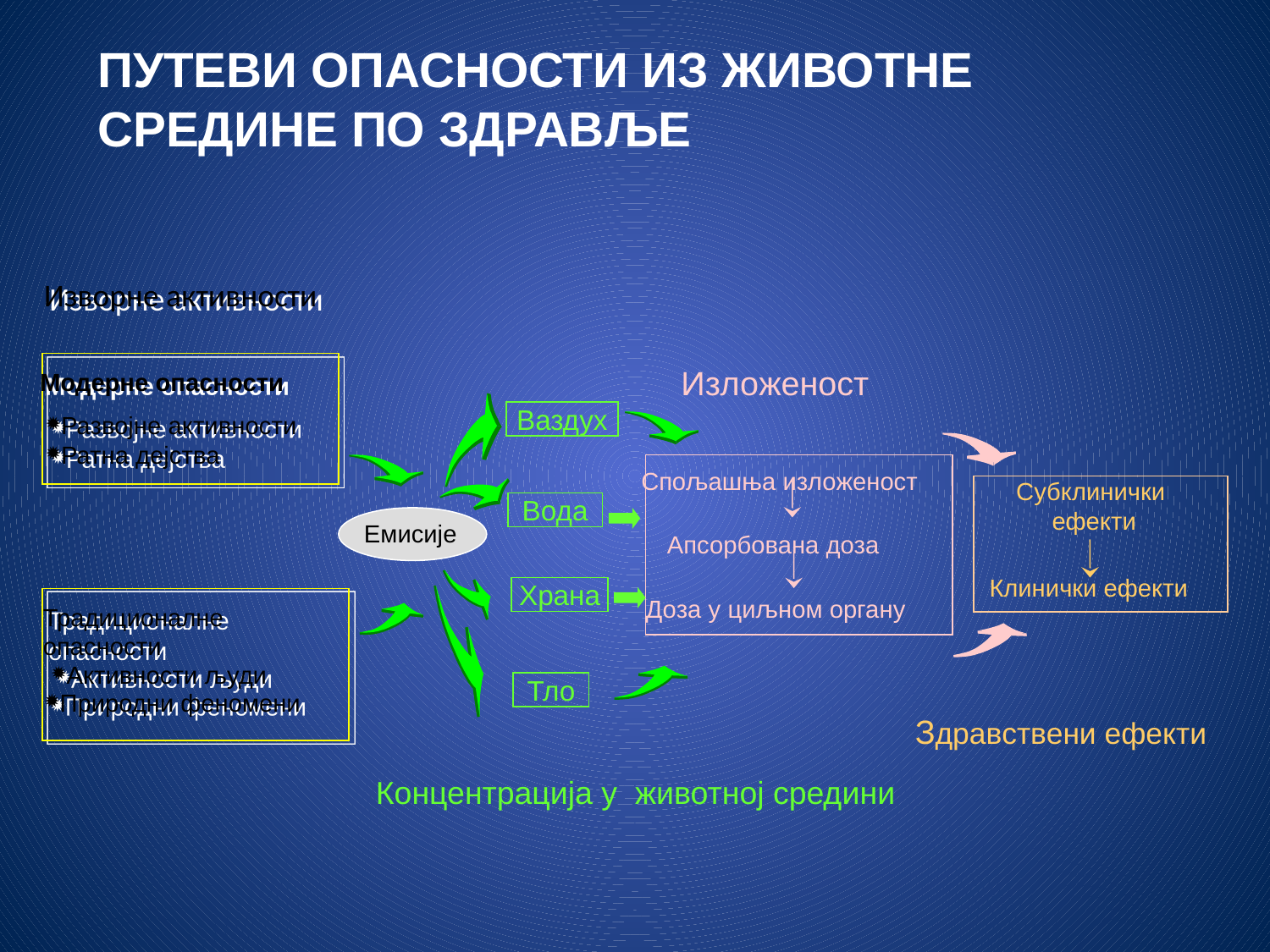

ПУТЕВИ ОПАСНОСТИ ИЗ ЖИВОТНЕ СРЕДИНЕ ПО ЗДРАВЉЕ
Изворне активности

Изложеност
Модерне опасности
Ваздух
Развојне активности
Ратна дејства

Спољашња изложеност

Субклинички
 ефекти

Клинички ефекти

Вода

Емисије
Апсорбована доза

Храна

Доза у циљном органу
Традиционалне
опасности

Активности људи

Тло
Природни феномени
Здравствени ефекти
Концентрација у  животној средини